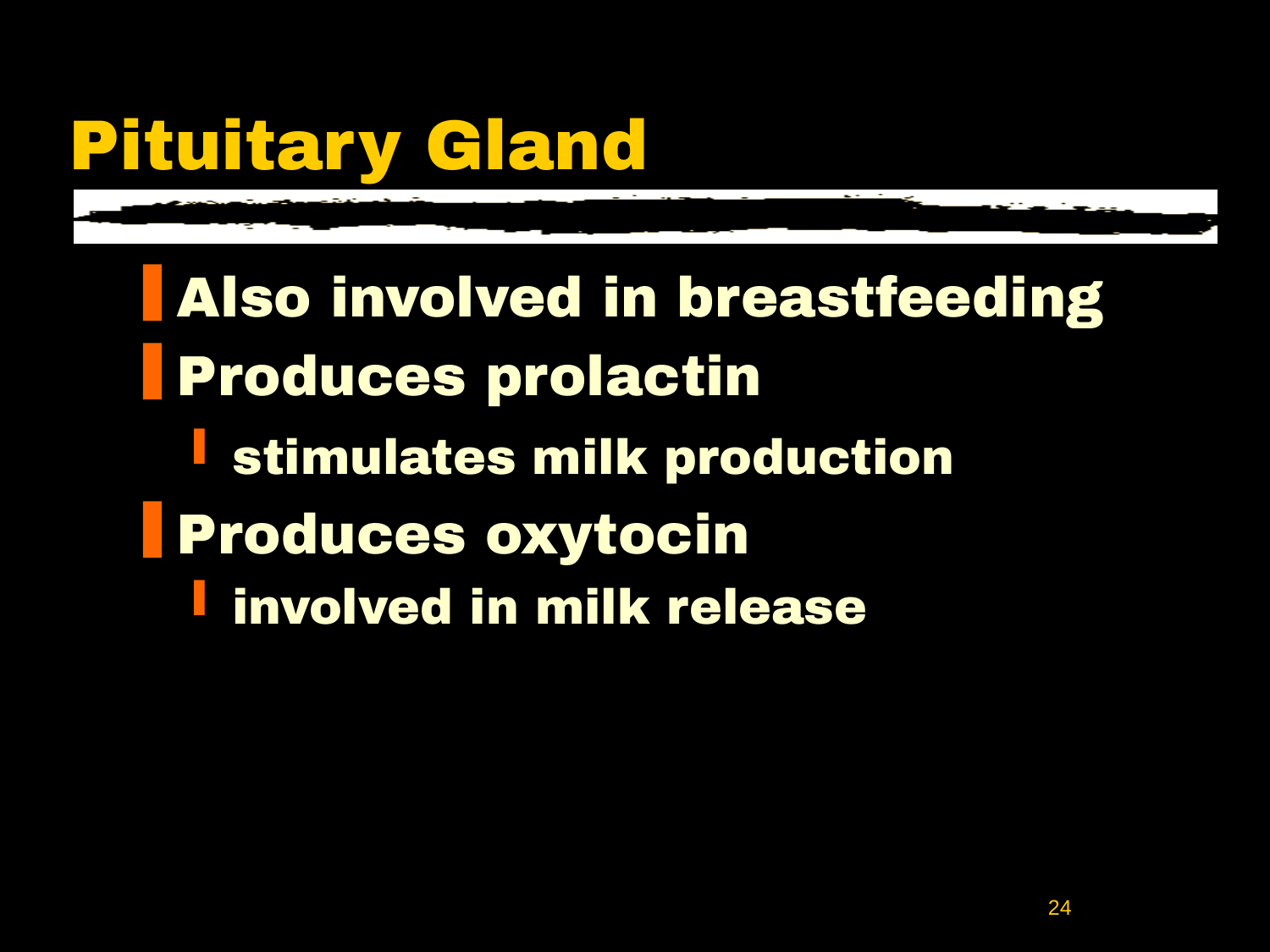

# Pituitary Gland
Also involved in breastfeeding
Produces prolactin
stimulates milk production
Produces oxytocin
involved in milk release